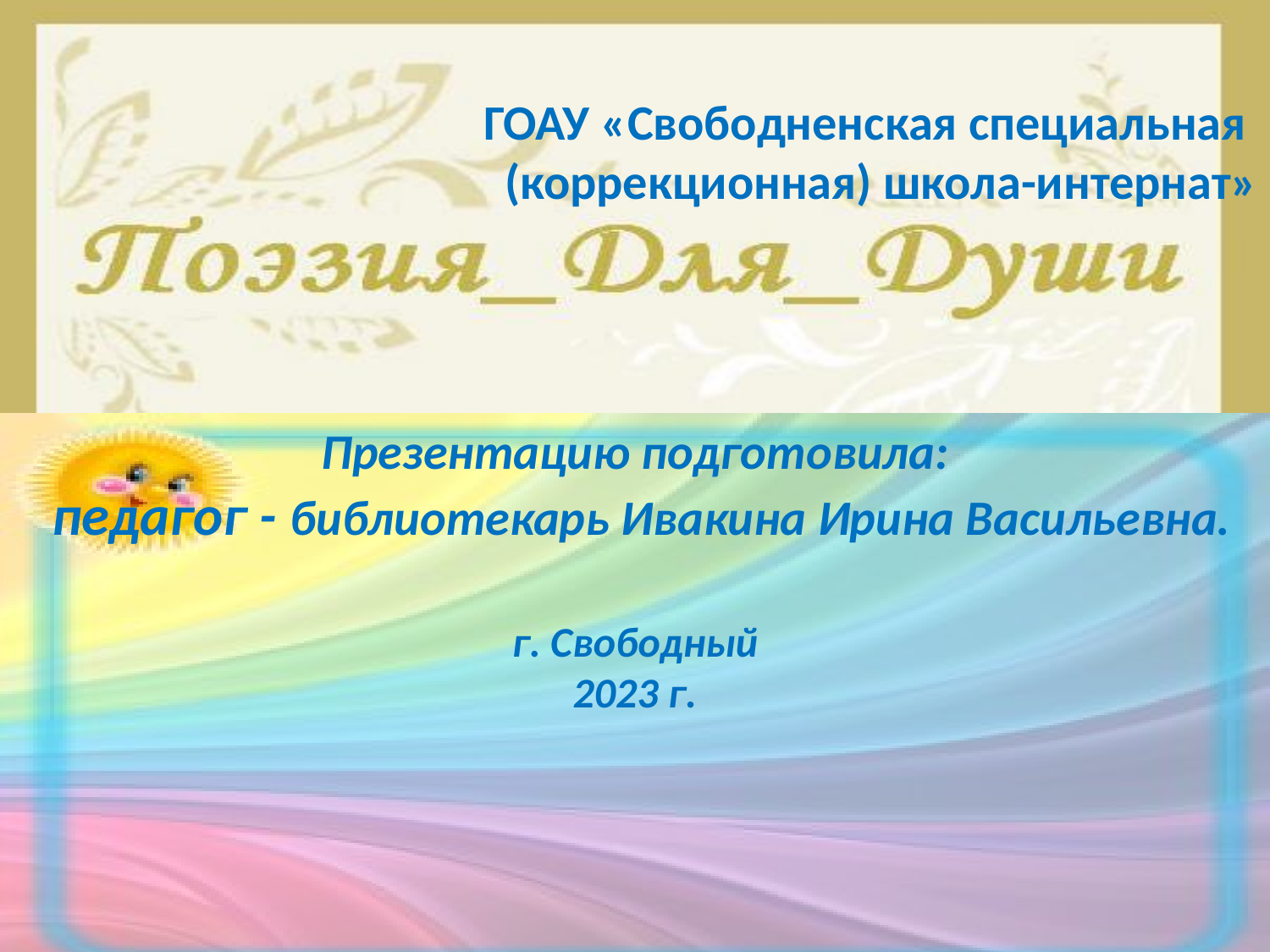

ГОАУ «Свободненская специальная
(коррекционная) школа-интернат»

Презентацию подготовила:
 педагог - библиотекарь Ивакина Ирина Васильевна.

г. Свободный
2023 г.